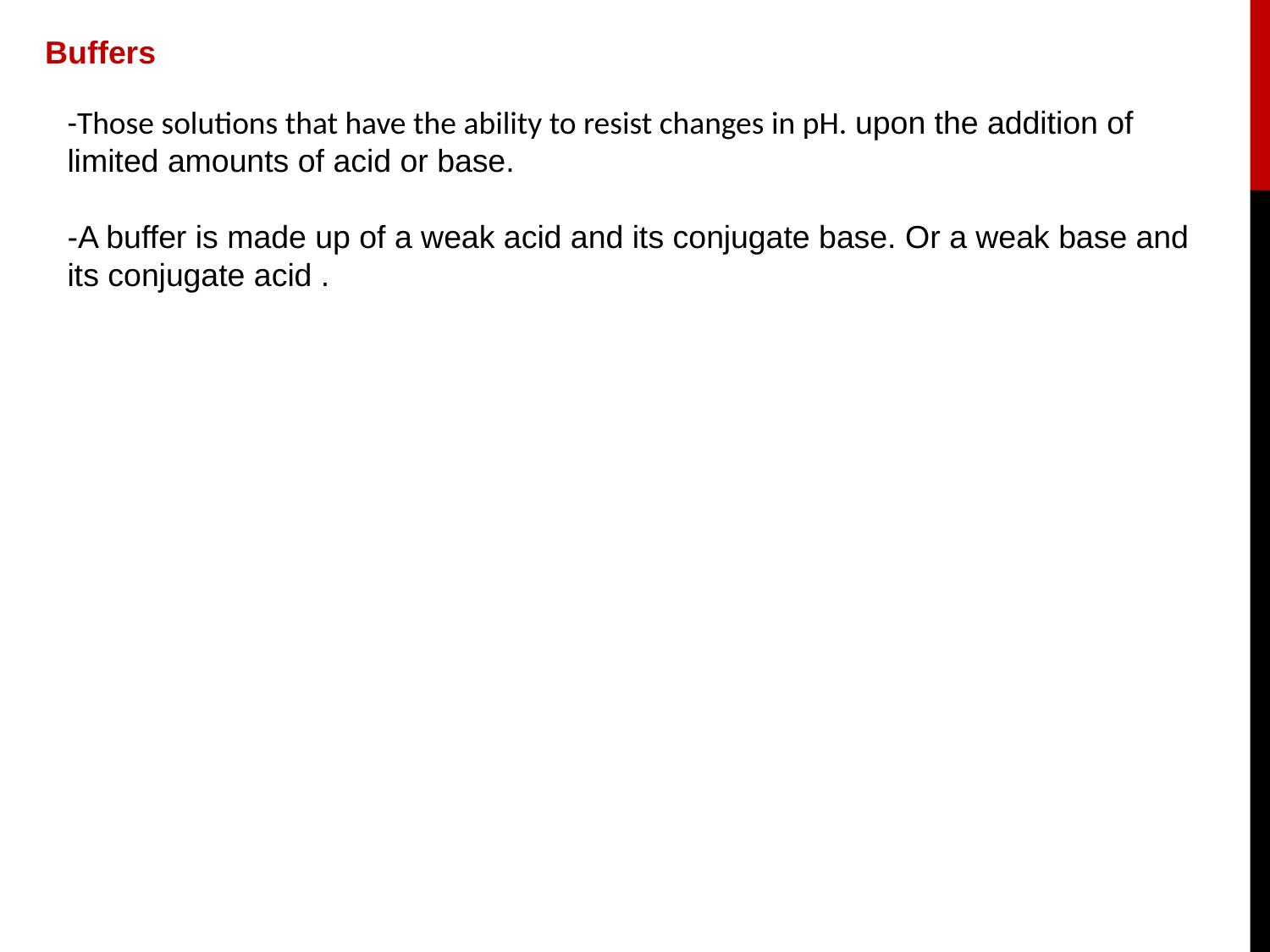

Buffers
-Those solutions that have the ability to resist changes in pH. upon the addition of limited amounts of acid or base.

-A buffer is made up of a weak acid and its conjugate base. Or a weak base and its conjugate acid .